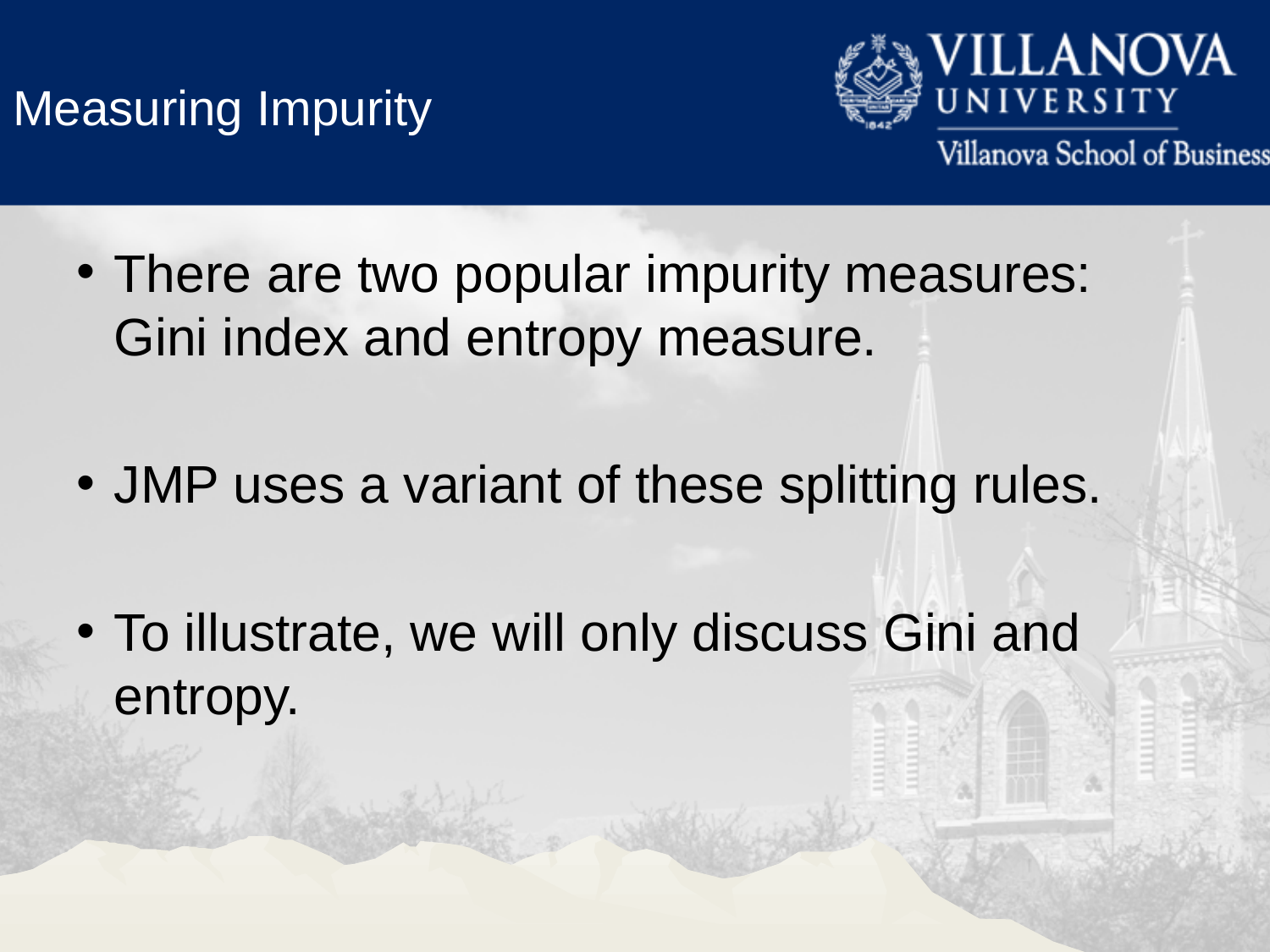

Measuring Impurity
There are two popular impurity measures: Gini index and entropy measure.

JMP uses a variant of these splitting rules.

To illustrate, we will only discuss Gini and entropy.